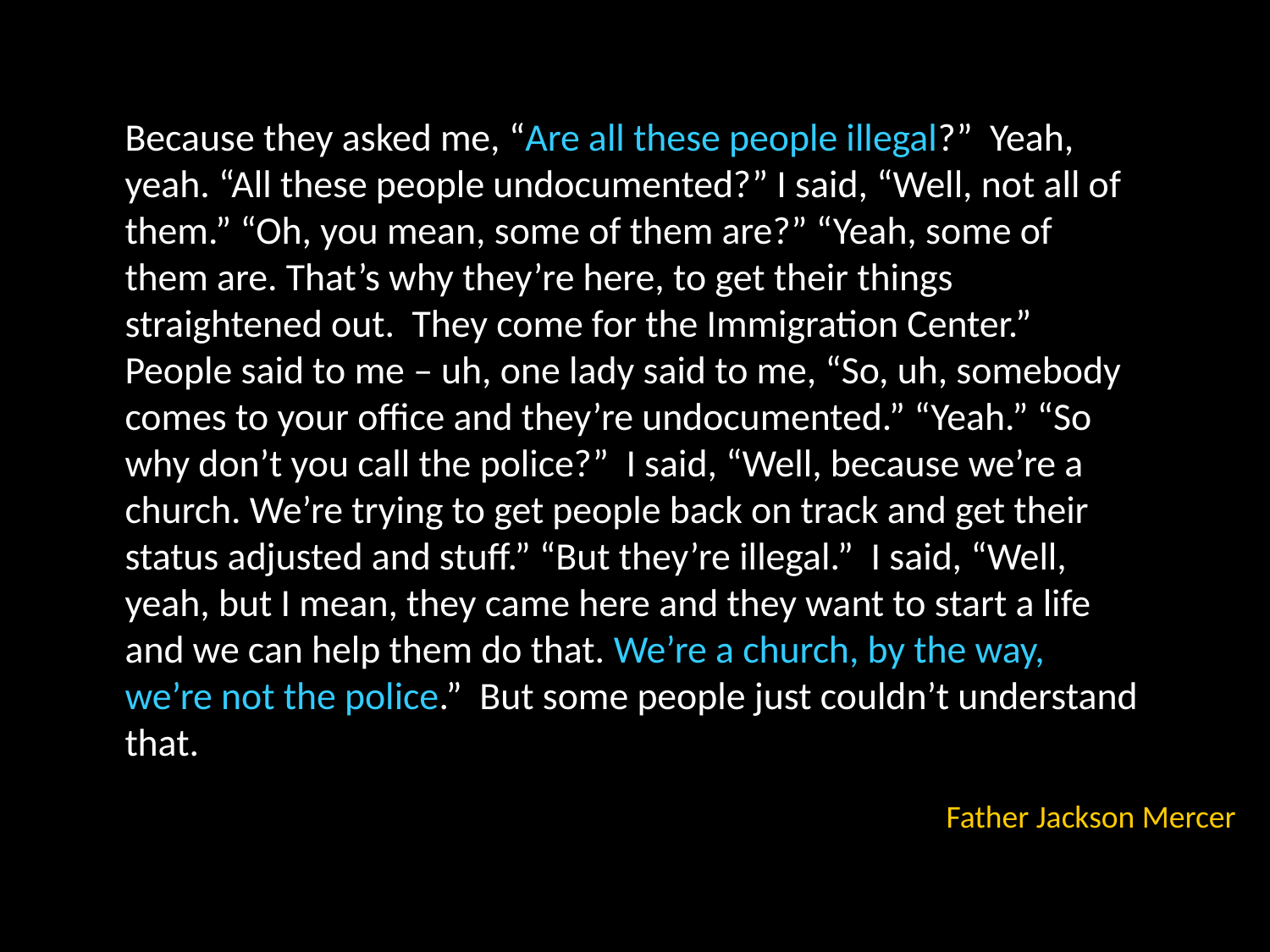

Because they asked me, “Are all these people illegal?”  Yeah, yeah. “All these people undocumented?” I said, “Well, not all of them.” “Oh, you mean, some of them are?” “Yeah, some of them are. That’s why they’re here, to get their things straightened out.  They come for the Immigration Center.” People said to me – uh, one lady said to me, “So, uh, somebody comes to your office and they’re undocumented.” “Yeah.” “So why don’t you call the police?”  I said, “Well, because we’re a church. We’re trying to get people back on track and get their status adjusted and stuff.” “But they’re illegal.”  I said, “Well, yeah, but I mean, they came here and they want to start a life and we can help them do that. We’re a church, by the way, we’re not the police.”  But some people just couldn’t understand that.
# Father Jackson Mercer